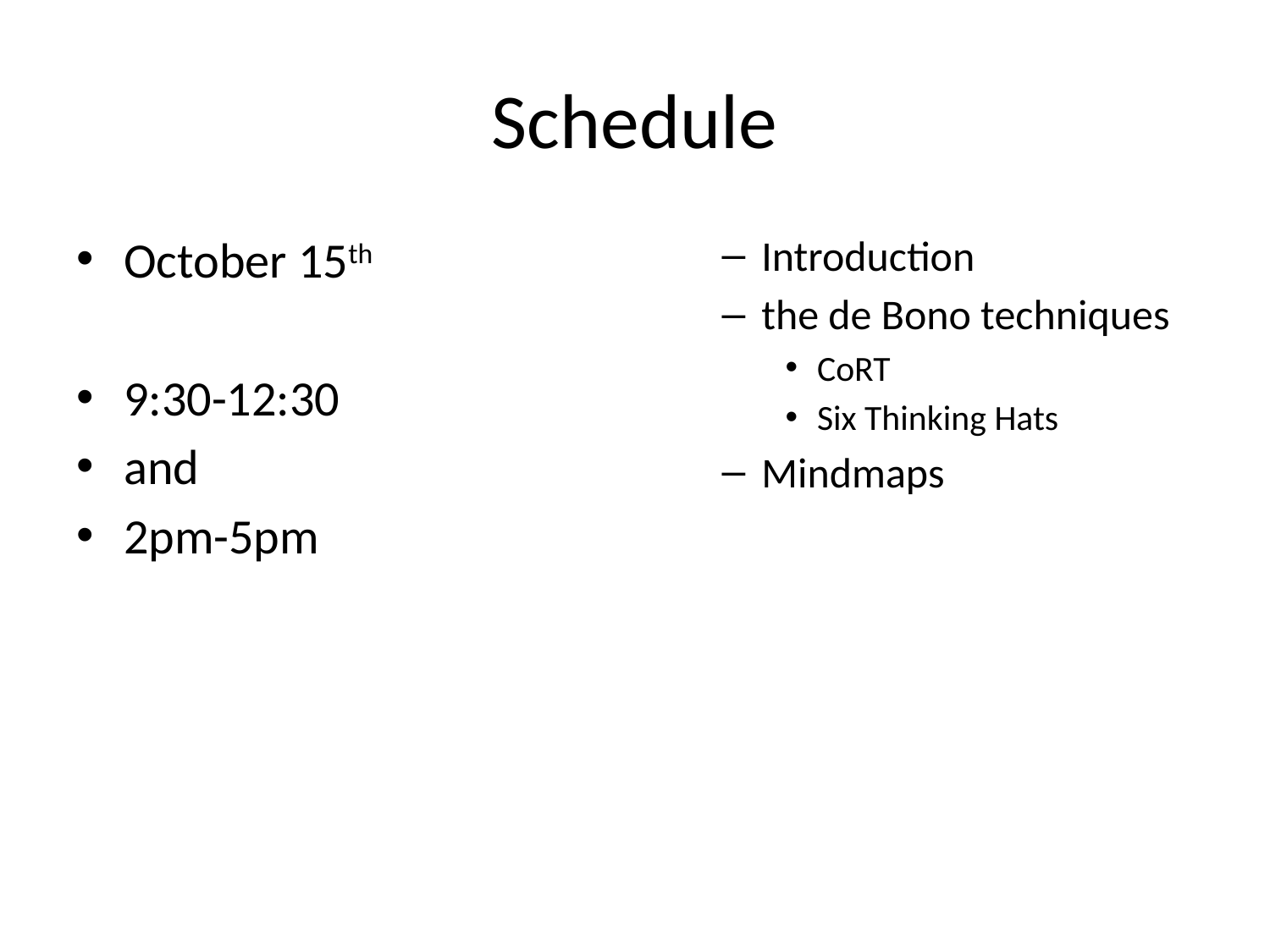

# Schedule
October 15th

9:30-12:30
and
2pm-5pm

Introduction
the de Bono techniques
CoRT
Six Thinking Hats
Mindmaps